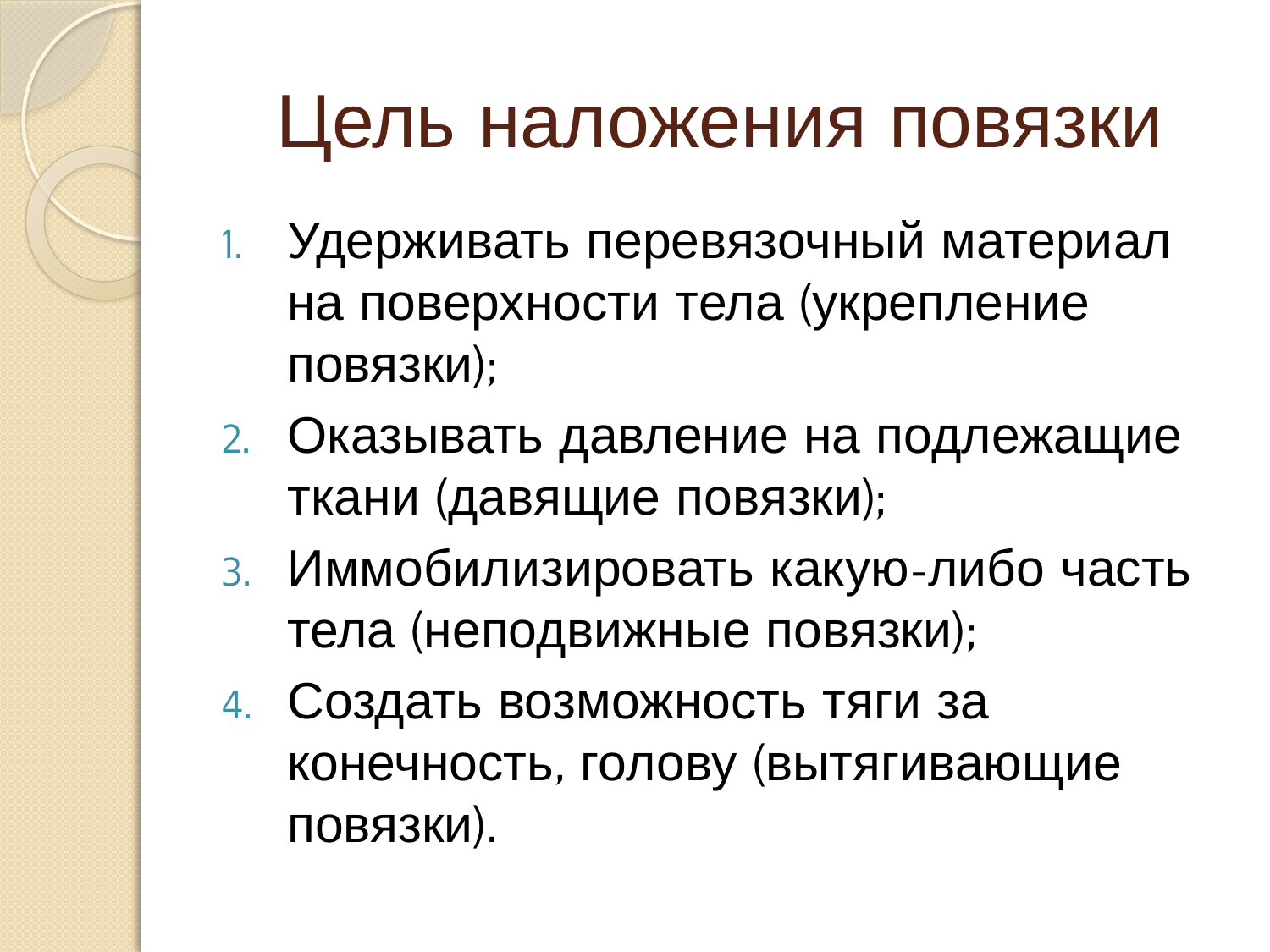

# Цель наложения повязки
Удерживать перевязочный материал на поверхности тела (укрепление повязки);
Оказывать давление на подлежащие ткани (давящие повязки);
Иммобилизировать какую-либо часть тела (неподвижные повязки);
Создать возможность тяги за конечность, голову (вытягивающие повязки).